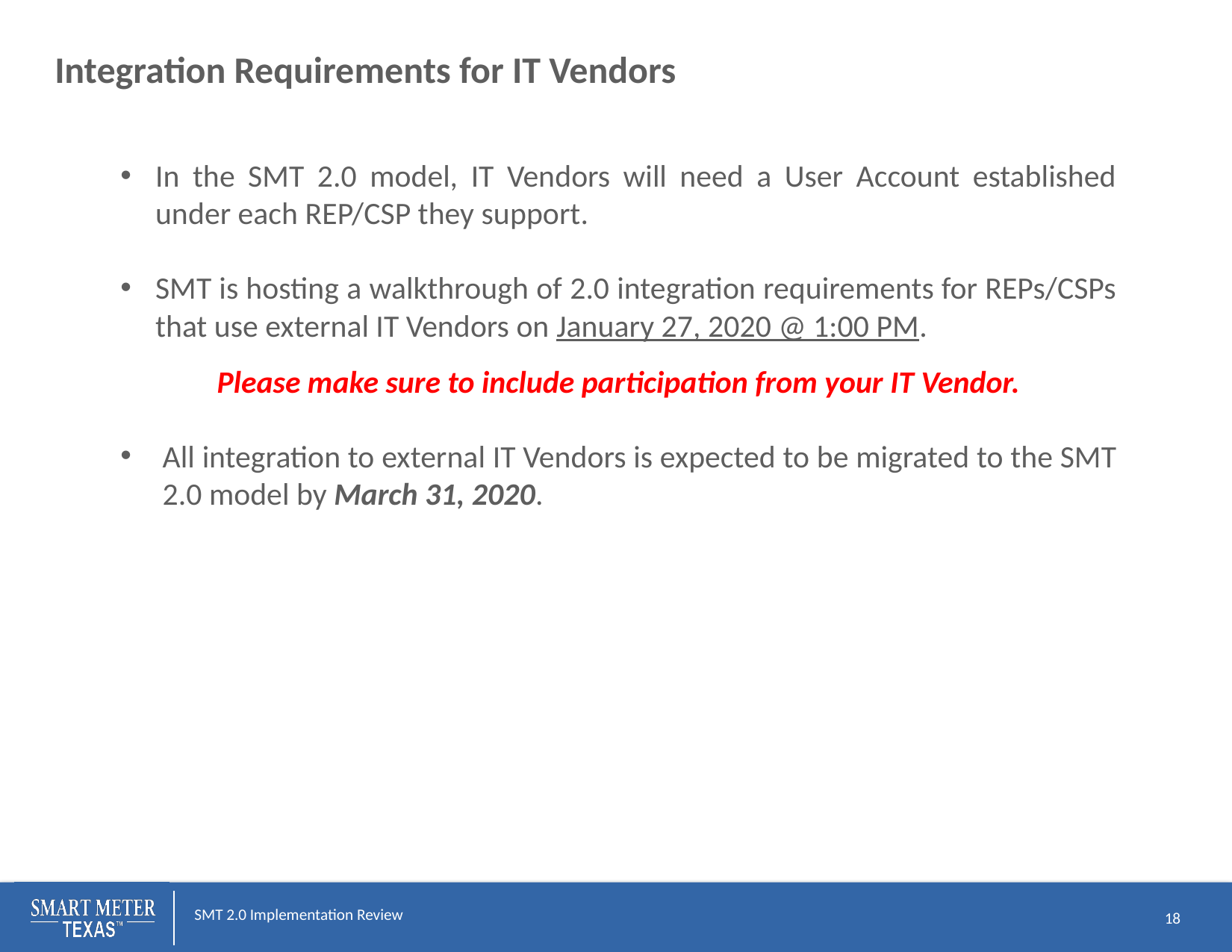

# Integration Requirements for IT Vendors

In the SMT 2.0 model, IT Vendors will need a User Account established under each REP/CSP they support.

SMT is hosting a walkthrough of 2.0 integration requirements for REPs/CSPs that use external IT Vendors on January 27, 2020 @ 1:00 PM.

Please make sure to include participation from your IT Vendor.

All integration to external IT Vendors is expected to be migrated to the SMT 2.0 model by March 31, 2020.

18